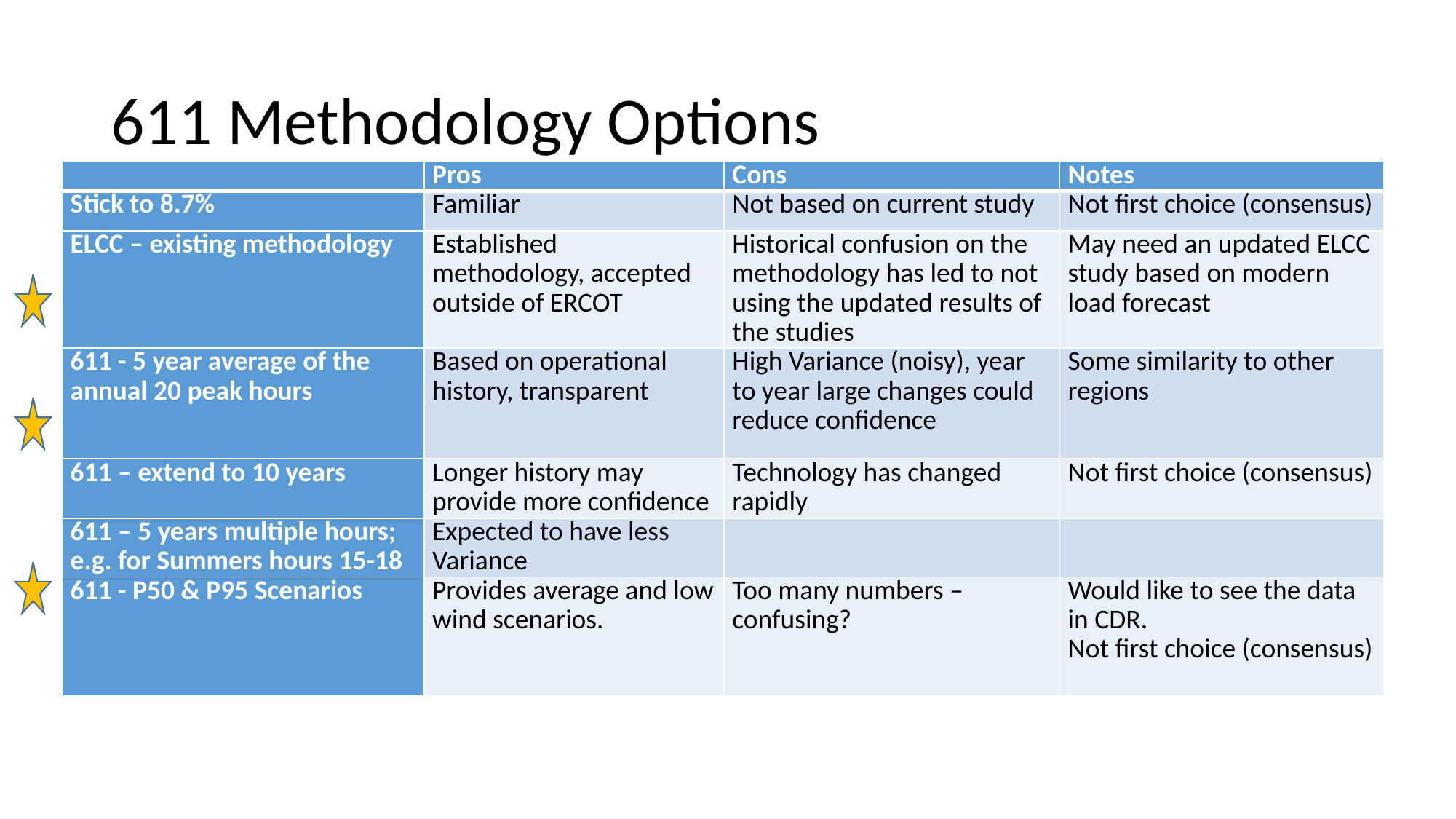

# 611 Methodology Options
|  | Pros | Cons | Notes |
| --- | --- | --- | --- |
| Stick to 8.7% | Familiar | Not based on current study | Not first choice (consensus) |
| ELCC – existing methodology | Established methodology, accepted outside of ERCOT | Historical confusion on the methodology has led to not using the updated results of the studies | May need an updated ELCC study based on modern load forecast |
| 611 - 5 year average of the annual 20 peak hours | Based on operational history, transparent | High Variance (noisy), year to year large changes could reduce confidence | Some similarity to other regions |
| 611 – extend to 10 years | Longer history may provide more confidence | Technology has changed rapidly | Not first choice (consensus) |
| 611 – 5 years multiple hours; e.g. for Summers hours 15-18 | Expected to have less Variance |  |  |
| 611 - P50 & P95 Scenarios | Provides average and low wind scenarios. | Too many numbers – confusing? | Would like to see the data in CDR. Not first choice (consensus) |